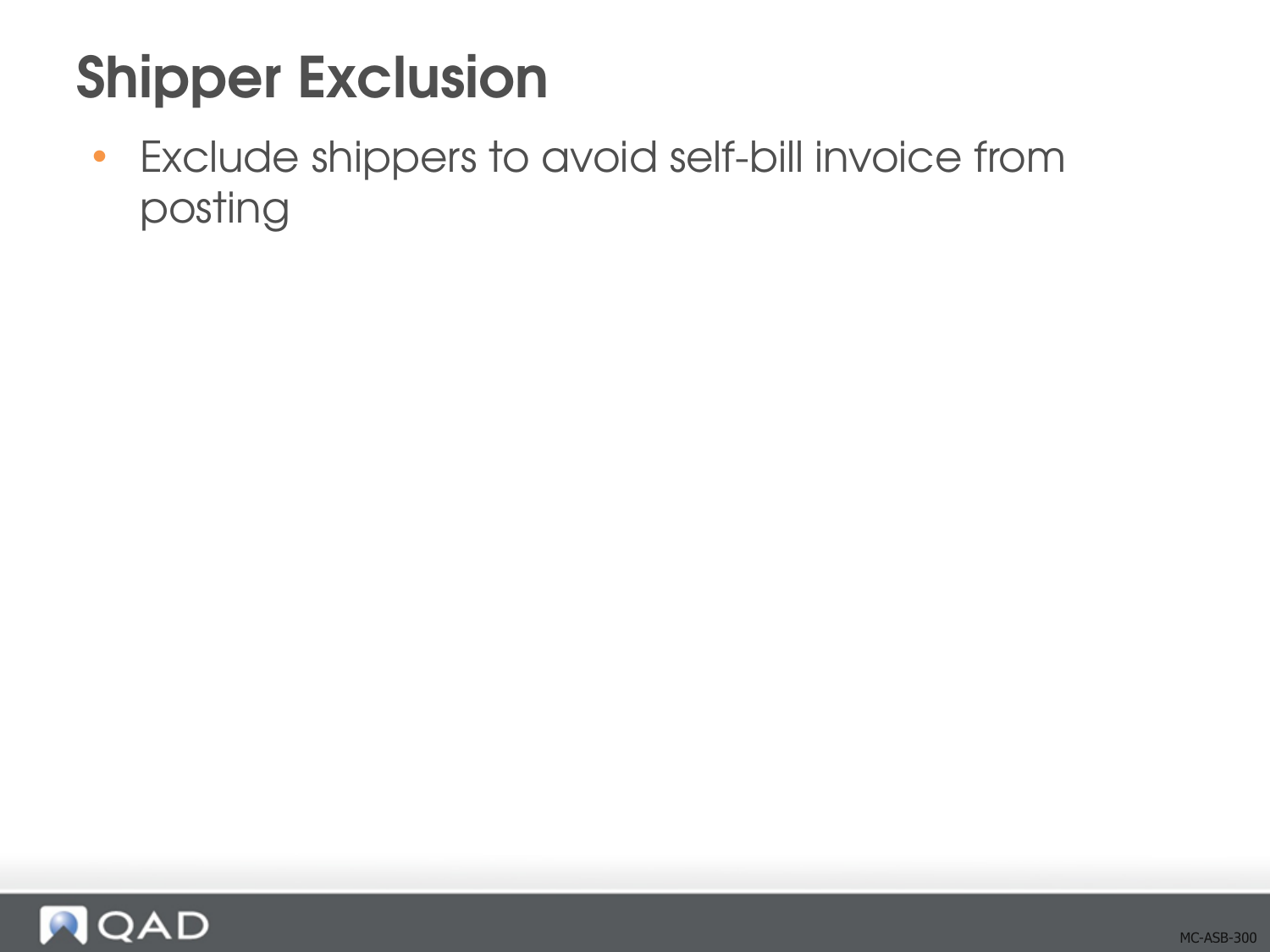

# Shipper Exclusion
Exclude shippers to avoid self-bill invoice from posting
MC-ASB-300